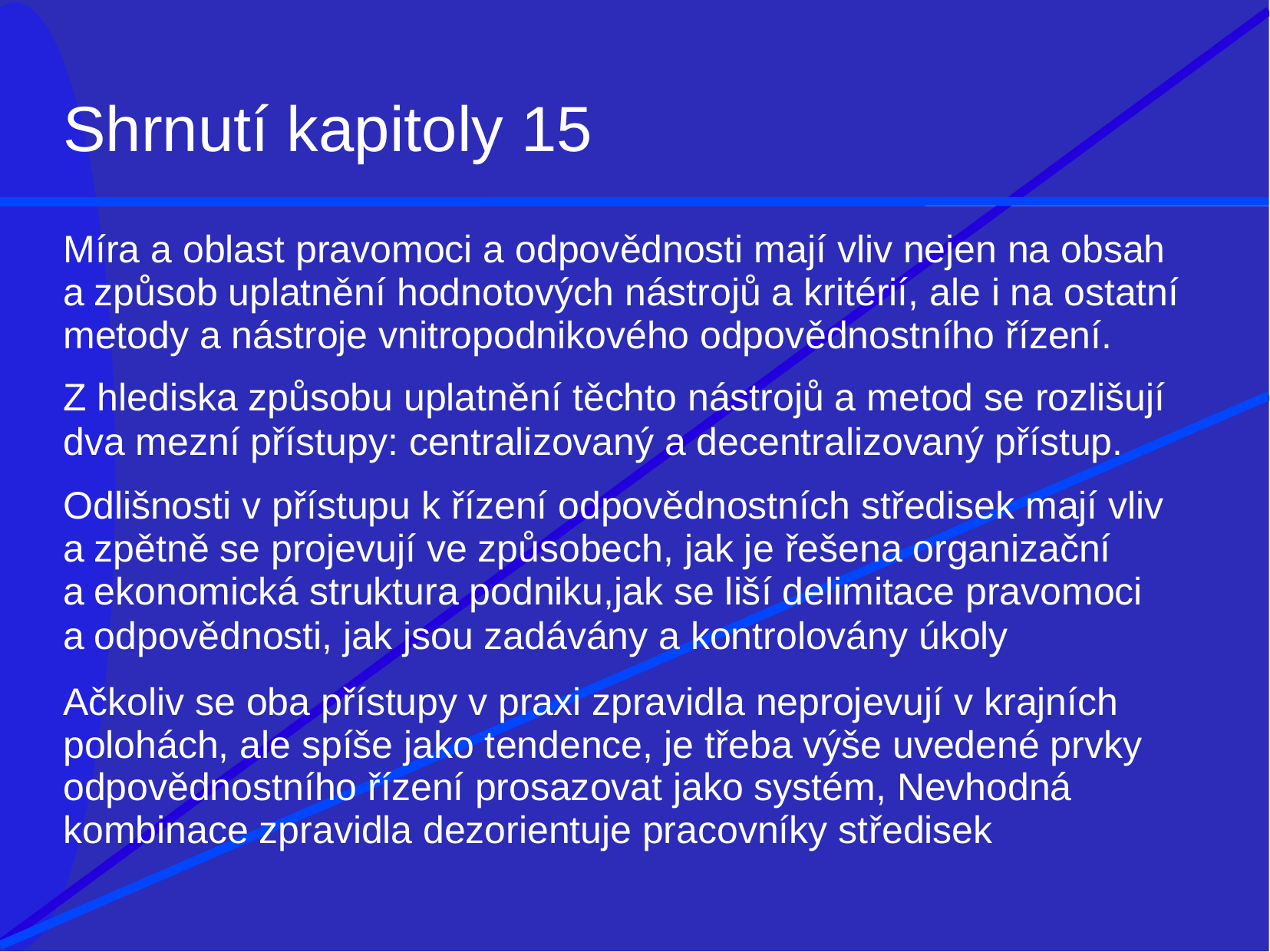

# Shrnutí kapitoly 15
Míra a oblast pravomoci a odpovědnosti mají vliv nejen na obsah a způsob uplatnění hodnotových nástrojů a kritérií, ale i na ostatní metody a nástroje vnitropodnikového odpovědnostního řízení.
Z hlediska způsobu uplatnění těchto nástrojů a metod se rozlišují
dva mezní přístupy: centralizovaný a decentralizovaný přístup.
Odlišnosti v přístupu k řízení odpovědnostních středisek mají vliv
a zpětně se projevují ve způsobech, jak je řešena organizační
a ekonomická struktura podniku,jak se liší delimitace pravomoci
a odpovědnosti, jak jsou zadávány a kontrolovány úkoly
Ačkoliv se oba přístupy v praxi zpravidla neprojevují v krajních polohách, ale spíše jako tendence, je třeba výše uvedené prvky odpovědnostního řízení prosazovat jako systém, Nevhodná kombinace zpravidla dezorientuje pracovníky středisek